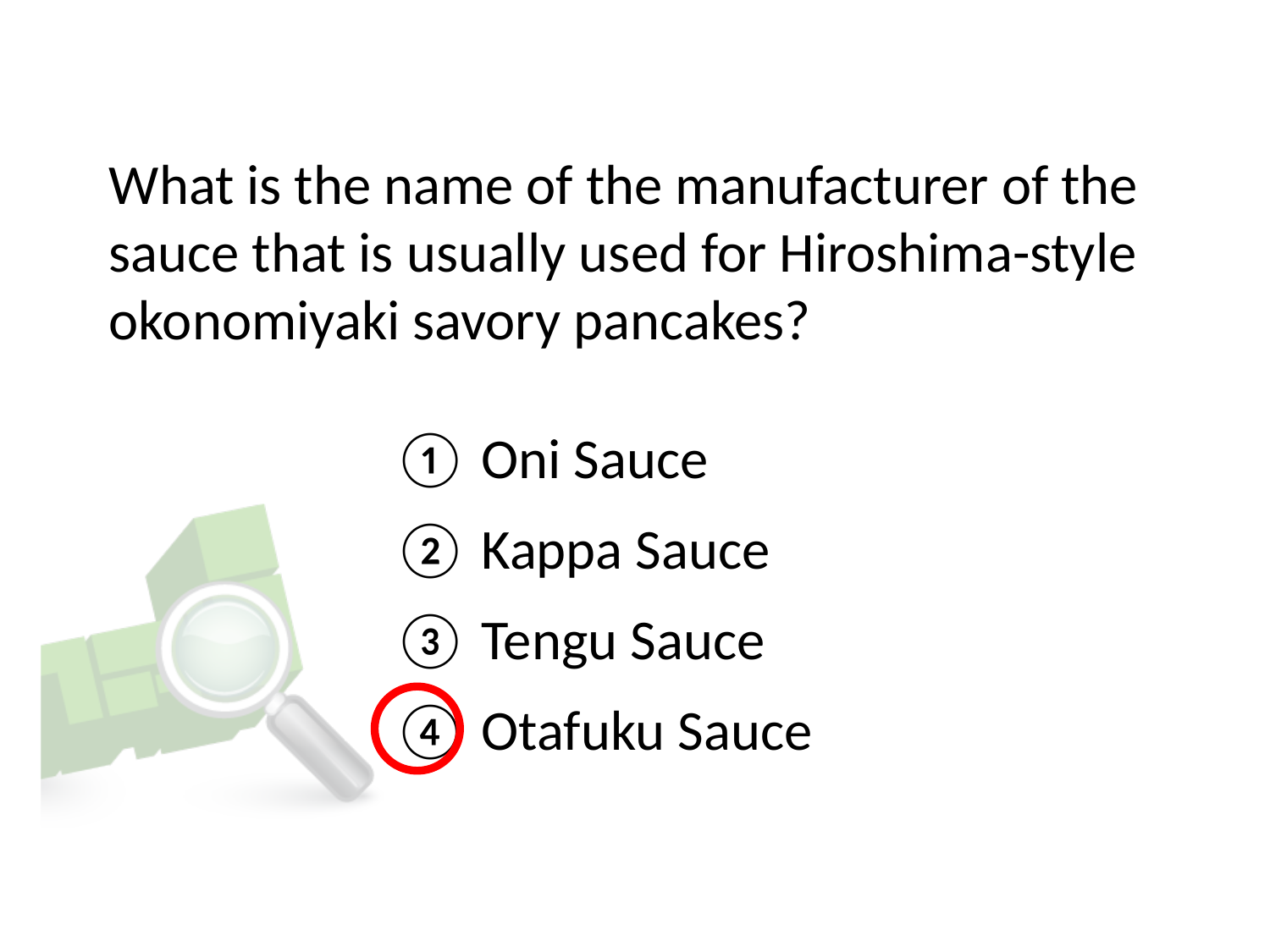

# What is the name of the manufacturer of the sauce that is usually used for Hiroshima-style okonomiyaki savory pancakes?
① Oni Sauce
② Kappa Sauce
③ Tengu Sauce
④ Otafuku Sauce